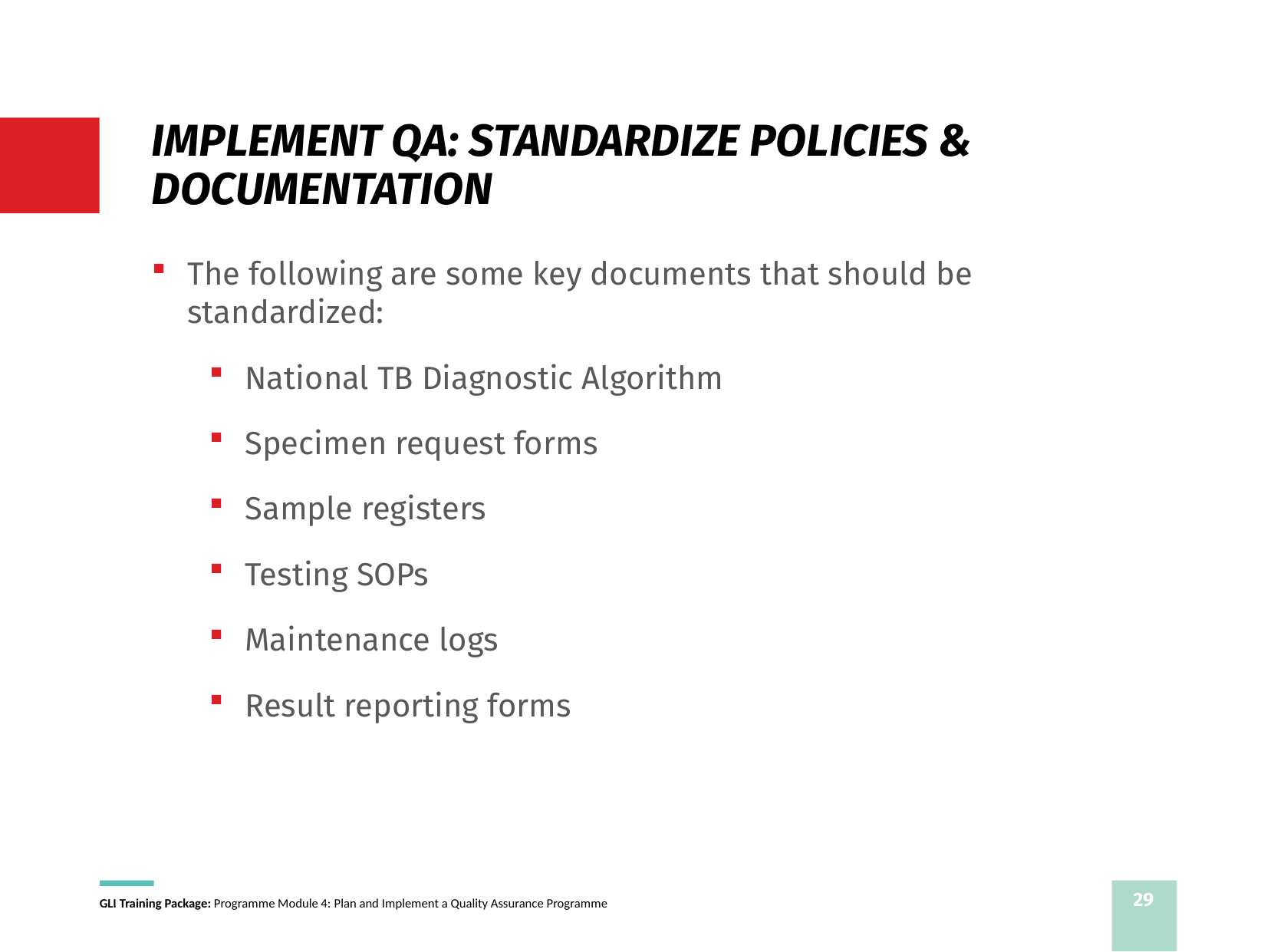

# IMPLEMENT QA: STANDARDIZE POLICIES & DOCUMENTATION
The following are some key documents that should be standardized:
National TB Diagnostic Algorithm
Specimen request forms
Sample registers
Testing SOPs
Maintenance logs
Result reporting forms